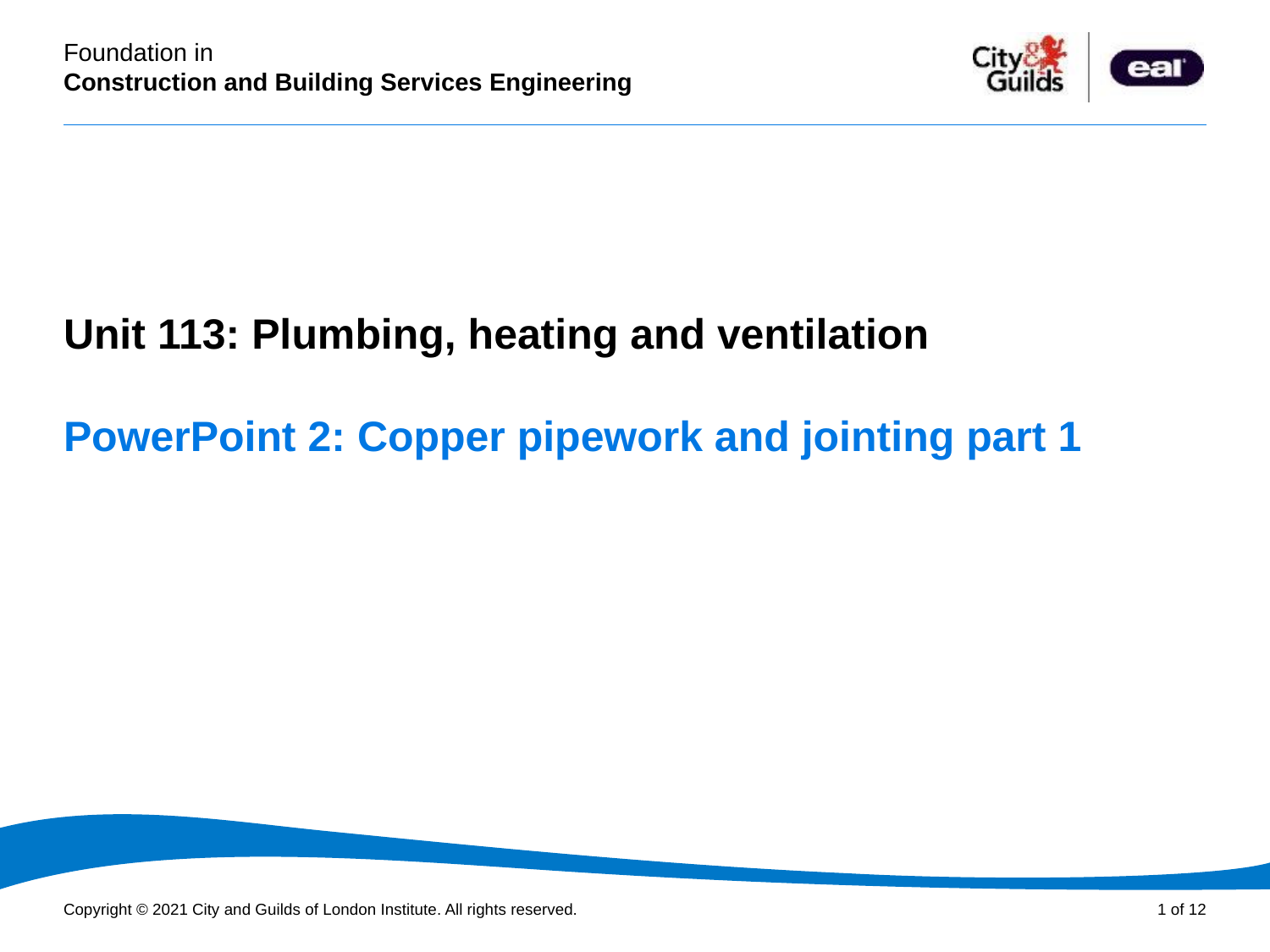

PowerPoint presentation
Unit 113: Plumbing, heating and ventilation
# PowerPoint 2: Copper pipework and jointing part 1